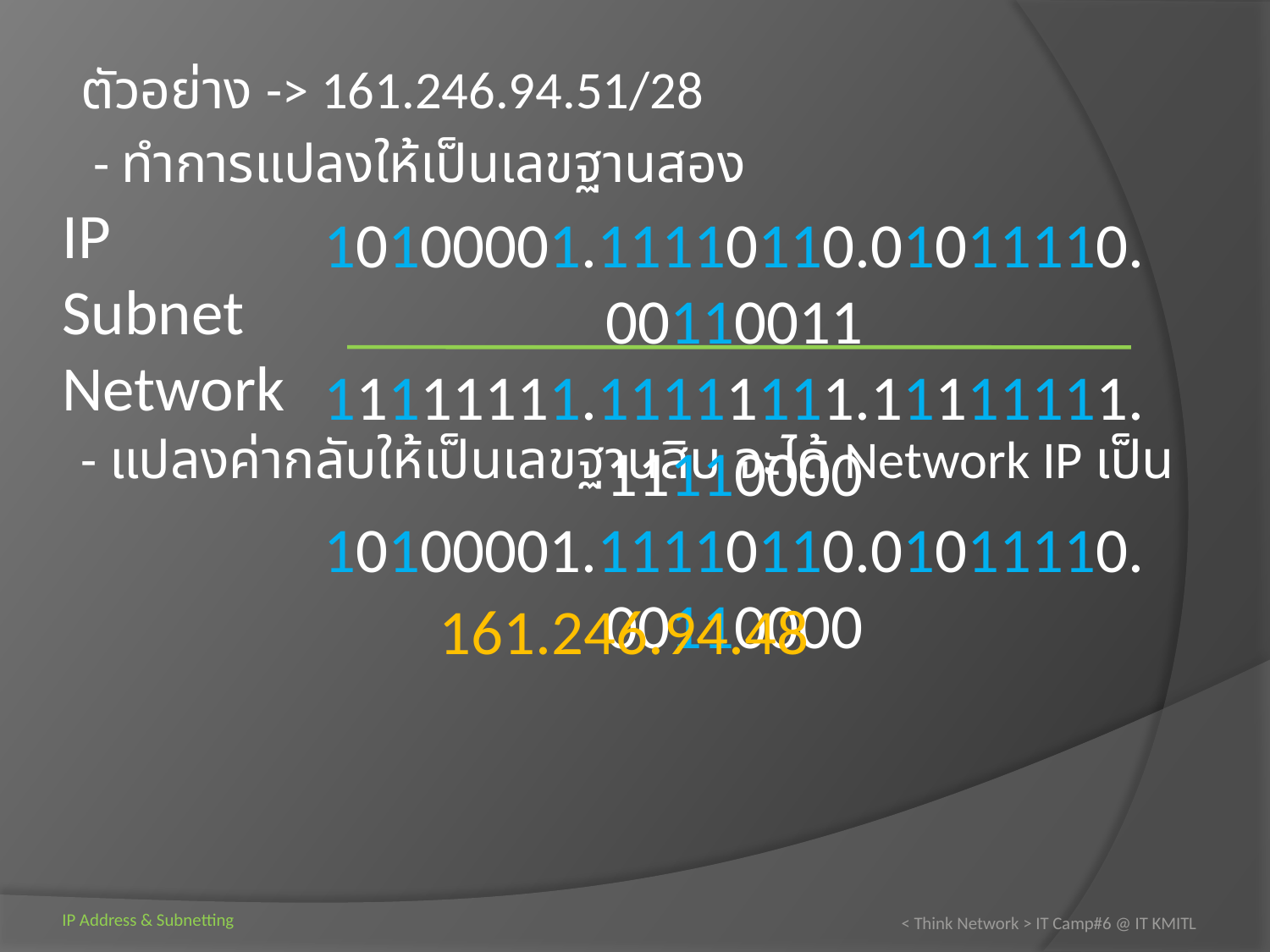

ตัวอย่าง -> 161.246.94.51/28
 - ทำการแปลงให้เป็นเลขฐานสอง

- แปลงค่ากลับให้เป็นเลขฐานสิบ จะได้ Network IP เป็น

IP
Subnet
Network
10100001.11110110.01011110.00110011
11111111.11111111.11111111.11110000
10100001.11110110.01011110.00110000
161.246.94.48
< Think Network > IT Camp#6 @ IT KMITL